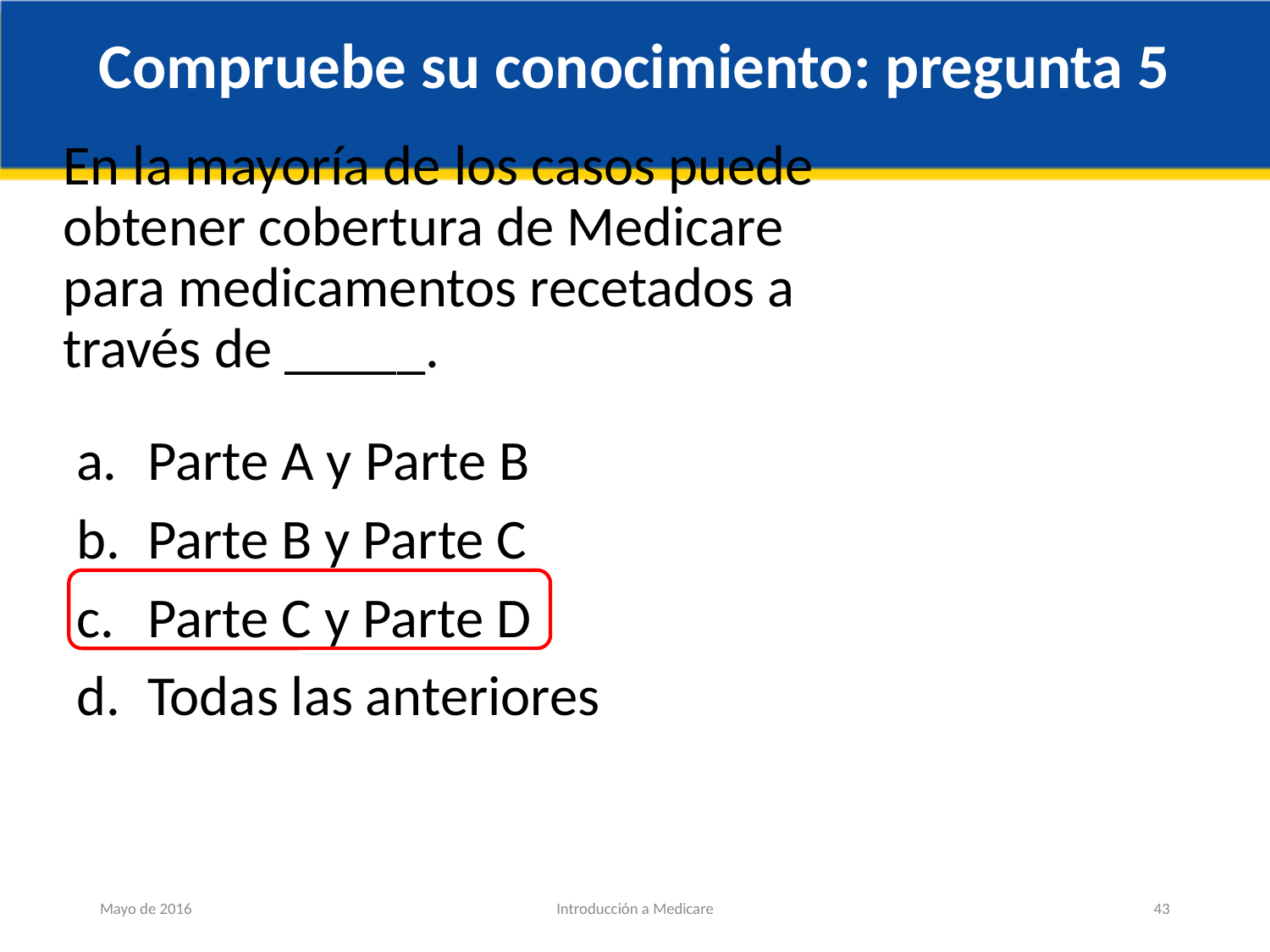

Compruebe su conocimiento: pregunta 5
# En la mayoría de los casos puede obtener cobertura de Medicare para medicamentos recetados a través de _____.
Parte A y Parte B
Parte B y Parte C
Parte C y Parte D
Todas las anteriores

Mayo de 2016
Introducción a Medicare
43